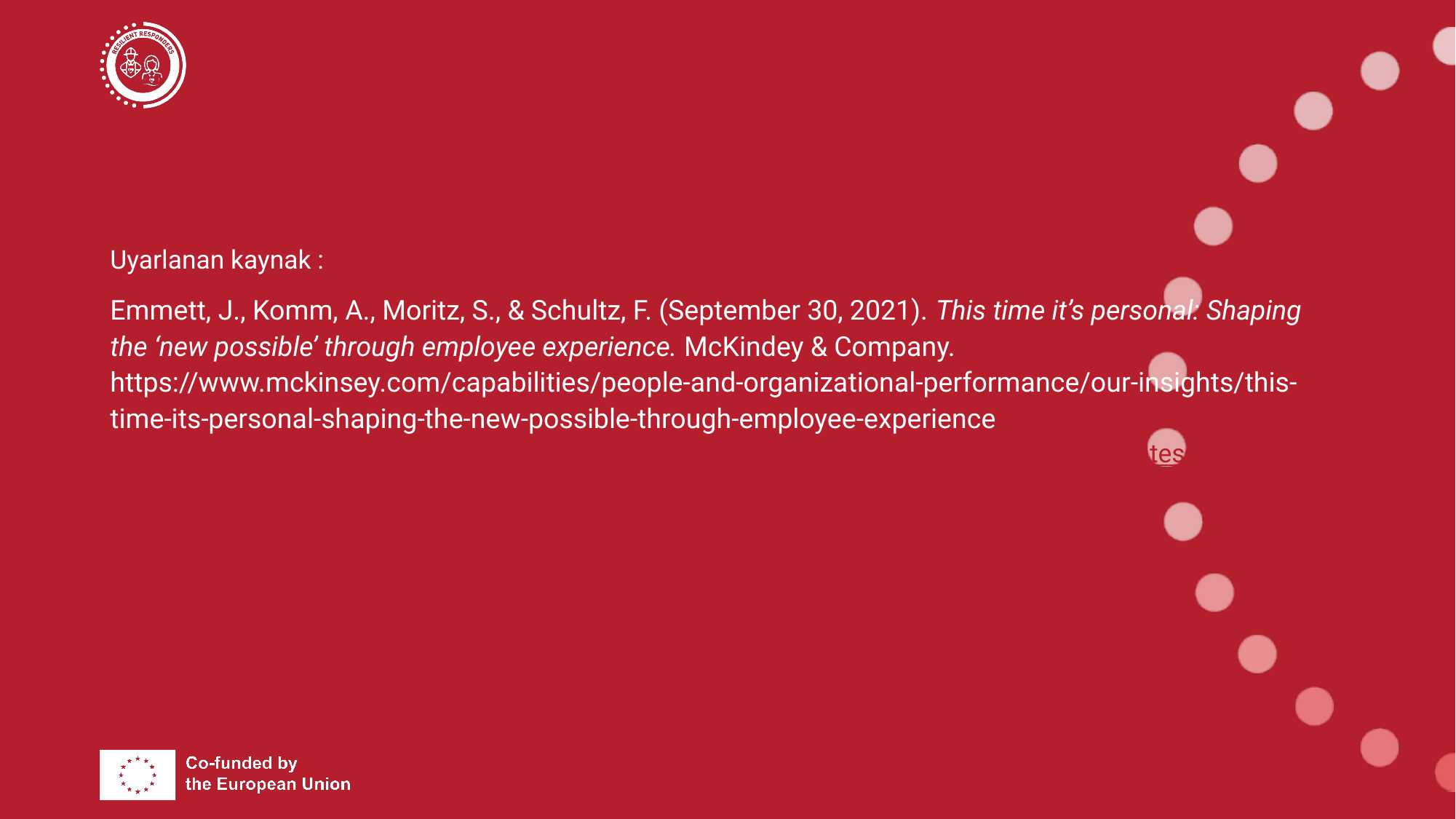

Uyarlanan kaynak :
Emmett, J., Komm, A., Moritz, S., & Schultz, F. (September 30, 2021). This time it’s personal: Shaping the ‘new possible’ through employee experience. McKindey & Company. https://www.mckinsey.com/capabilities/people-and-organizational-performance/our-insights/this-time-its-personal-shaping-the-new-possible-through-employee-experience https://www.ordemdospsicologos.pt/ficheiros/documentos/comorecuperaremocionalmentesituacoesincendio.pdf